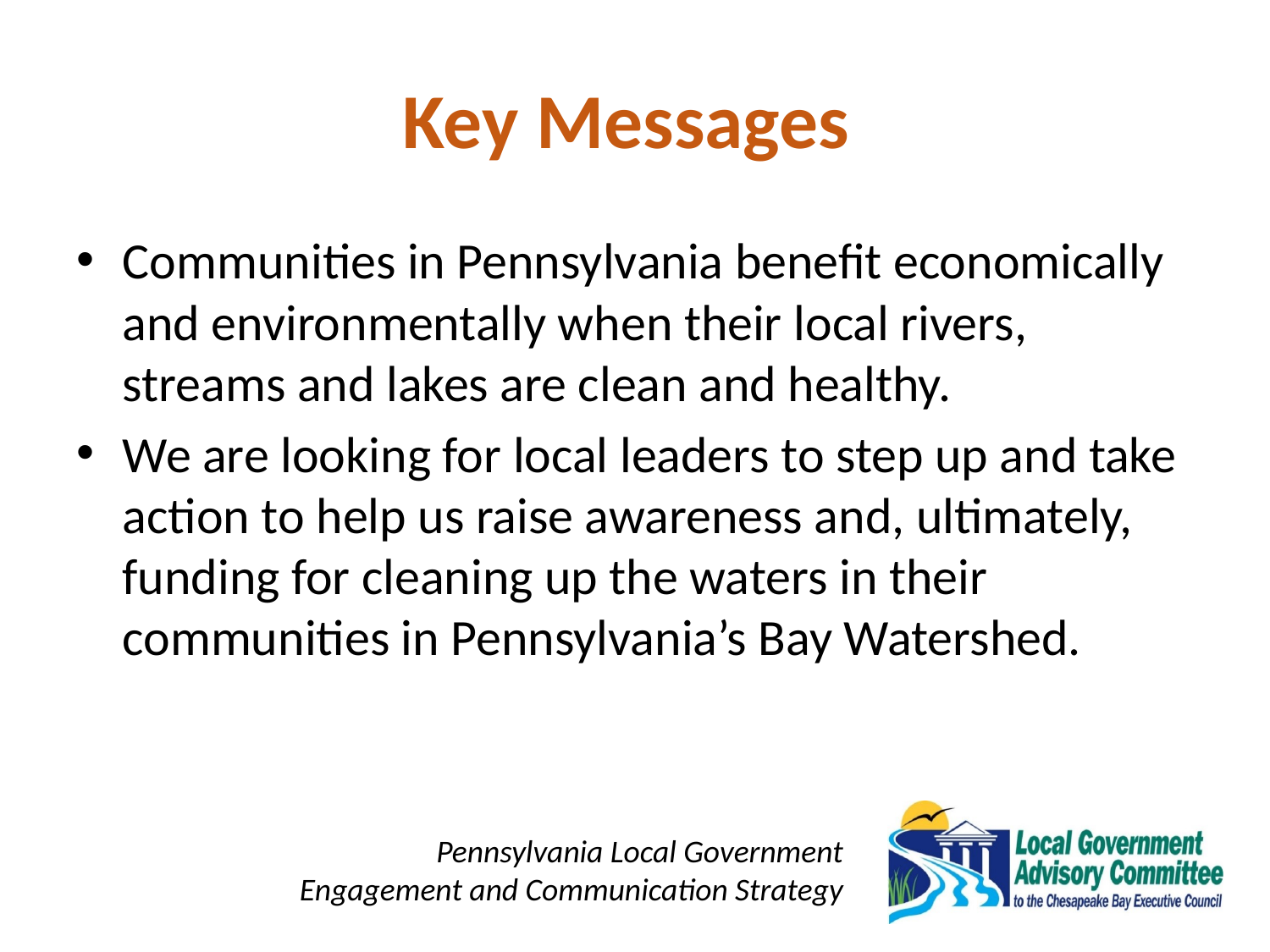

# Key Messages
Communities in Pennsylvania benefit economically and environmentally when their local rivers, streams and lakes are clean and healthy.
We are looking for local leaders to step up and take action to help us raise awareness and, ultimately, funding for cleaning up the waters in their communities in Pennsylvania’s Bay Watershed.
Pennsylvania Local Government
Engagement and Communication Strategy